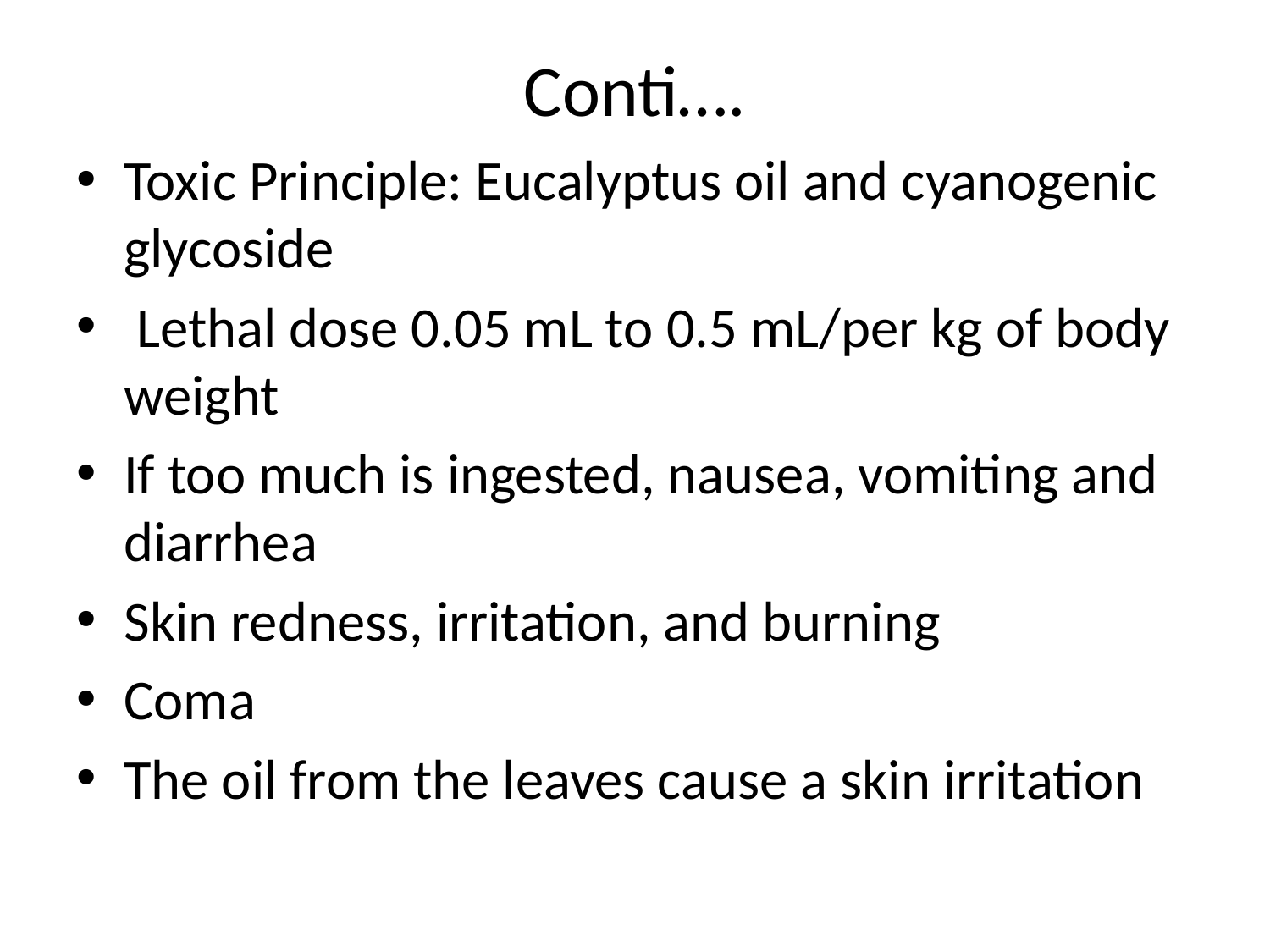

# Conti….
Toxic Principle: Eucalyptus oil and cyanogenic glycoside
 Lethal dose 0.05 mL to 0.5 mL/per kg of body weight
If too much is ingested, nausea, vomiting and diarrhea
Skin redness, irritation, and burning
Coma
The oil from the leaves cause a skin irritation